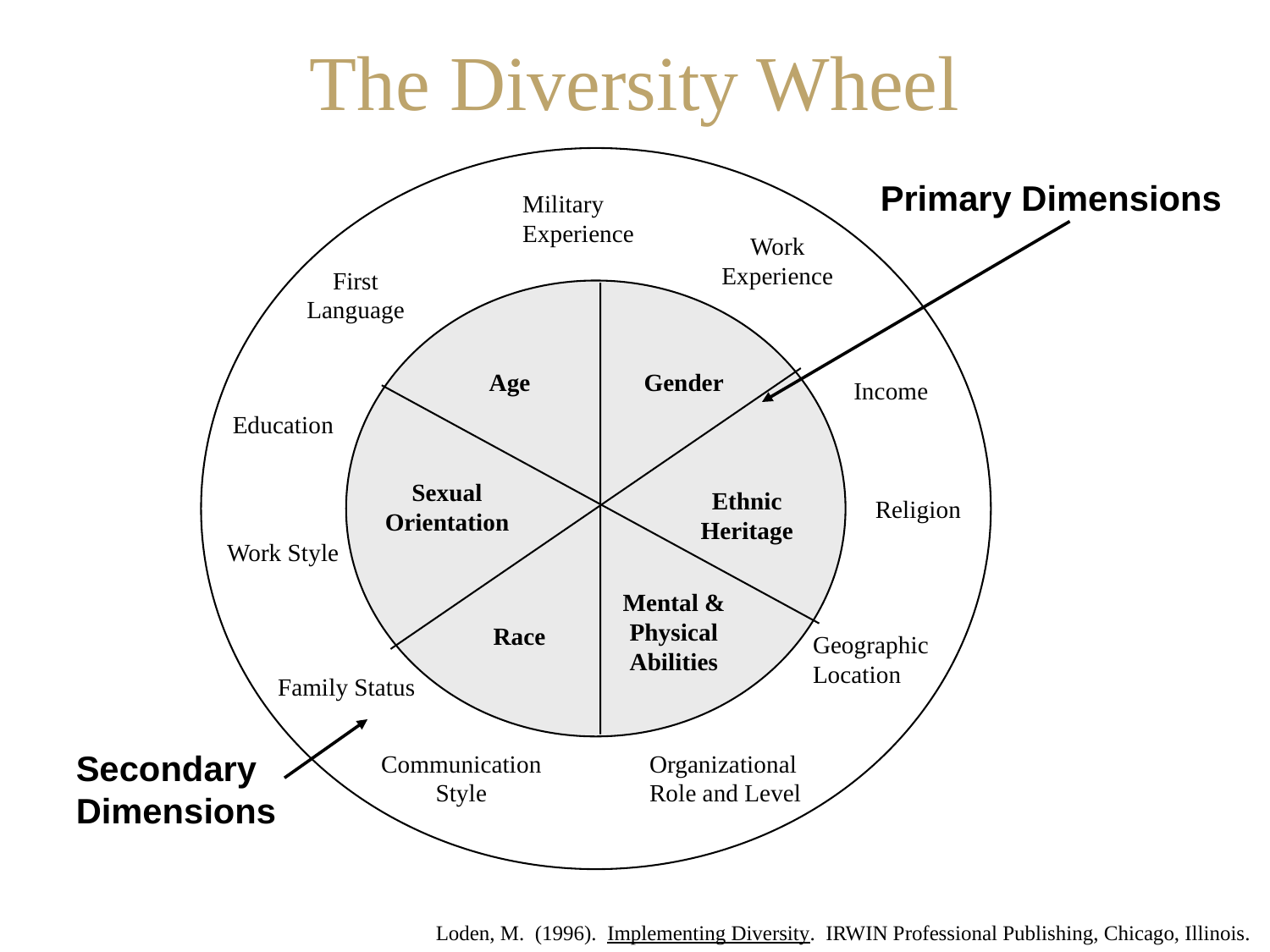

The Diversity Wheel

Primary Dimensions

Military Experience
Work Experience
First Language

Age
Gender
Income

Education
Sexual Orientation
Ethnic Heritage
Religion
Work Style
Mental & Physical Abilities
Race
Geographic Location
Family Status

Secondary
Dimensions
Communication Style
Organizational Role and Level
Loden, M.  (1996).  Implementing Diversity.  IRWIN Professional Publishing, Chicago, Illinois.